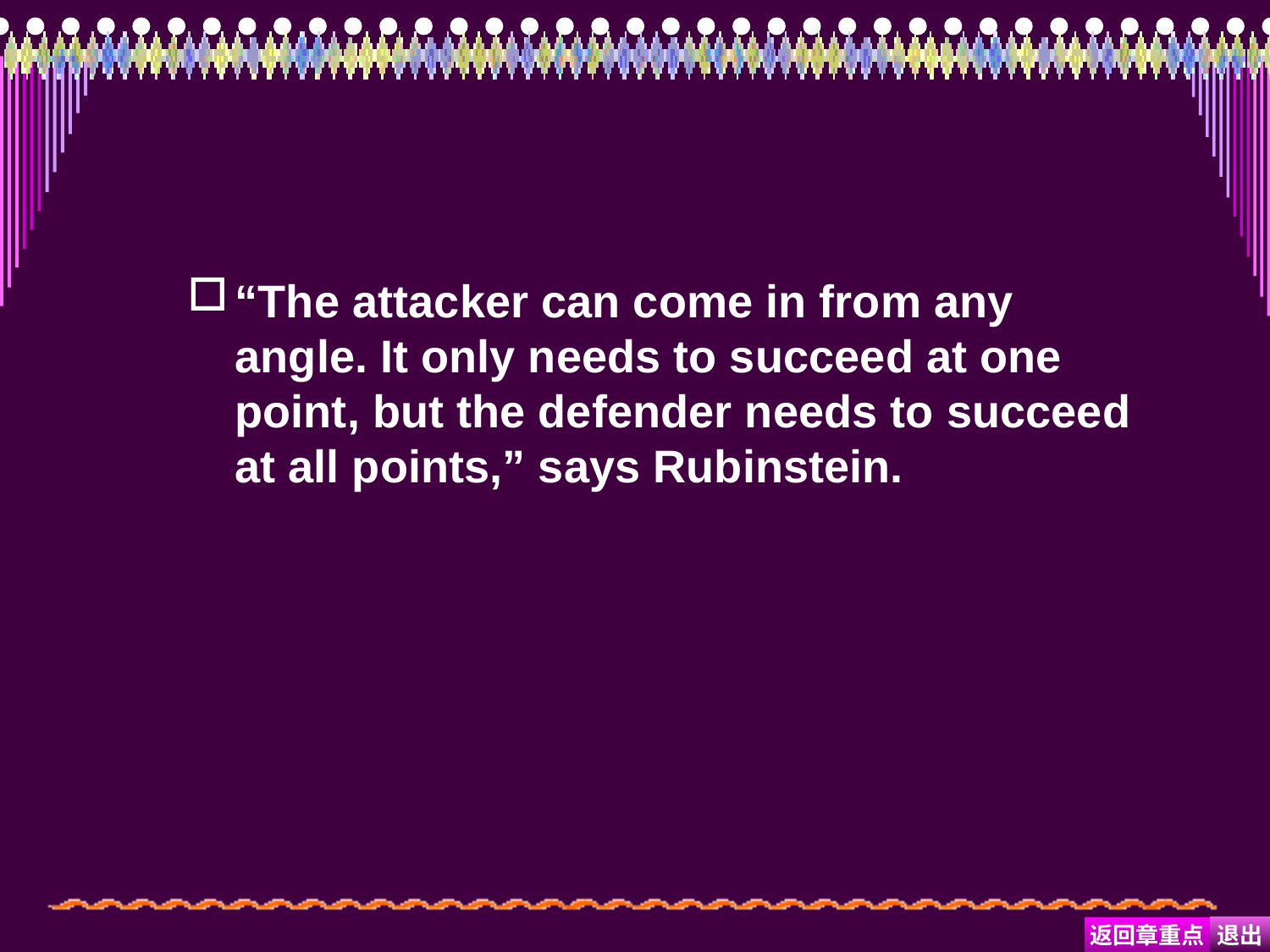

#
“The attacker can come in from any angle. It only needs to succeed at one point, but the defender needs to succeed at all points,” says Rubinstein.